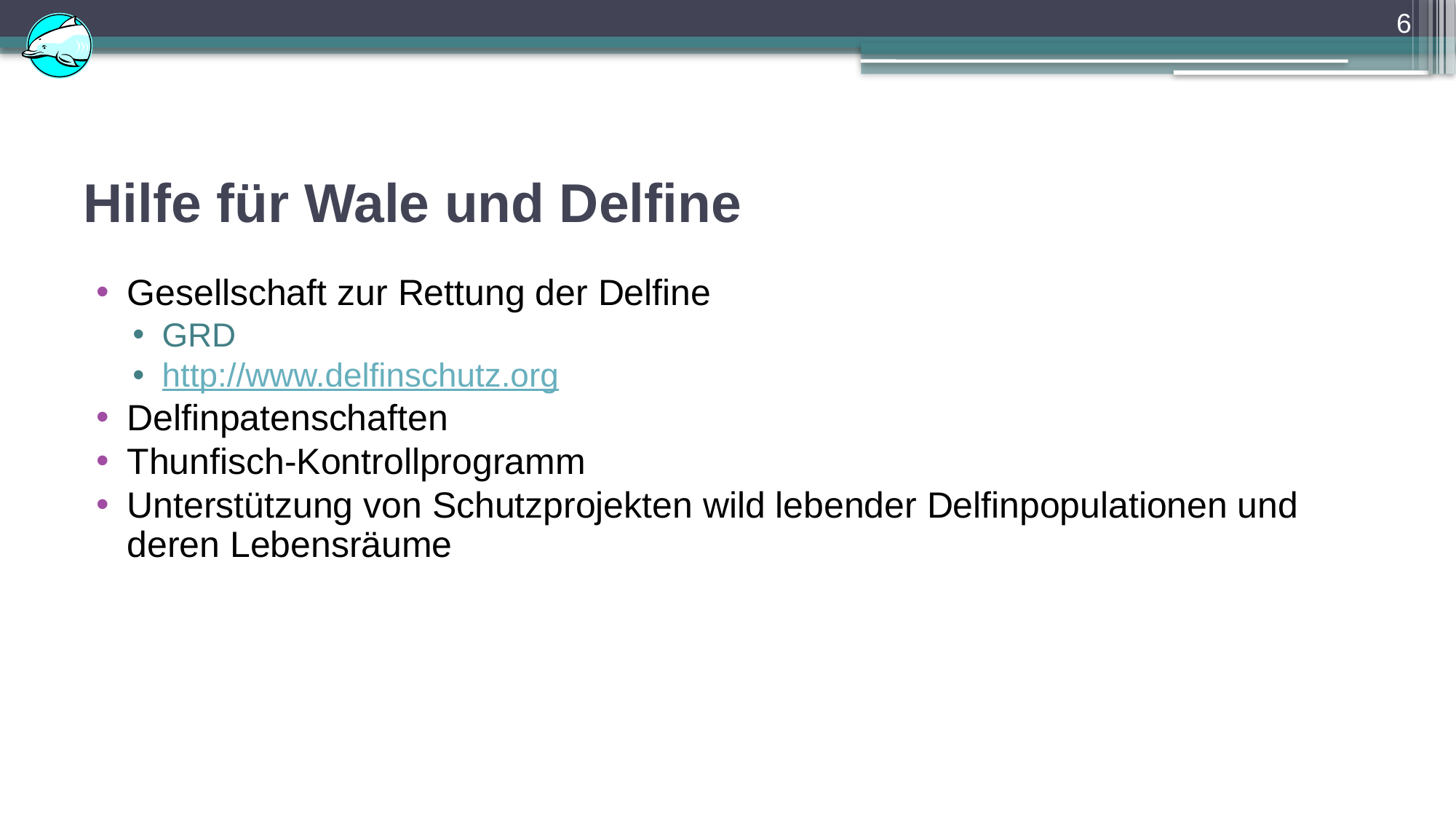

6
# Hilfe für Wale und Delfine
Gesellschaft zur Rettung der Delfine
GRD
http://www.delfinschutz.org
Delfinpatenschaften
Thunfisch-Kontrollprogramm
Unterstützung von Schutzprojekten wild lebender Delfinpopulationen und deren Lebensräume